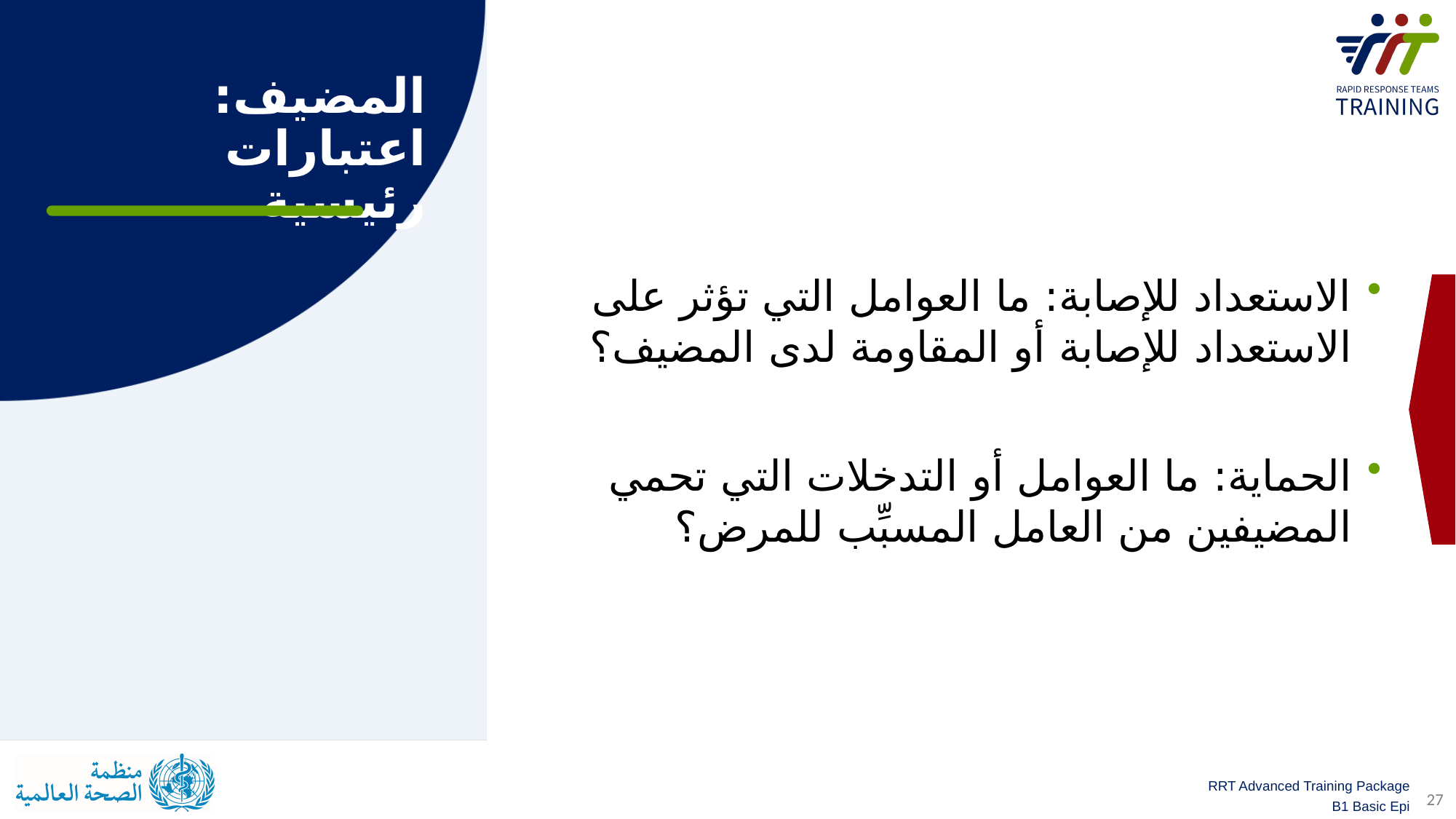

# المضيف: اعتبارات رئيسية
الاستعداد للإصابة: ما العوامل التي تؤثر على الاستعداد للإصابة أو المقاومة لدى المضيف؟

الحماية: ما العوامل أو التدخلات التي تحمي المضيفين من العامل المسبِّب للمرض؟